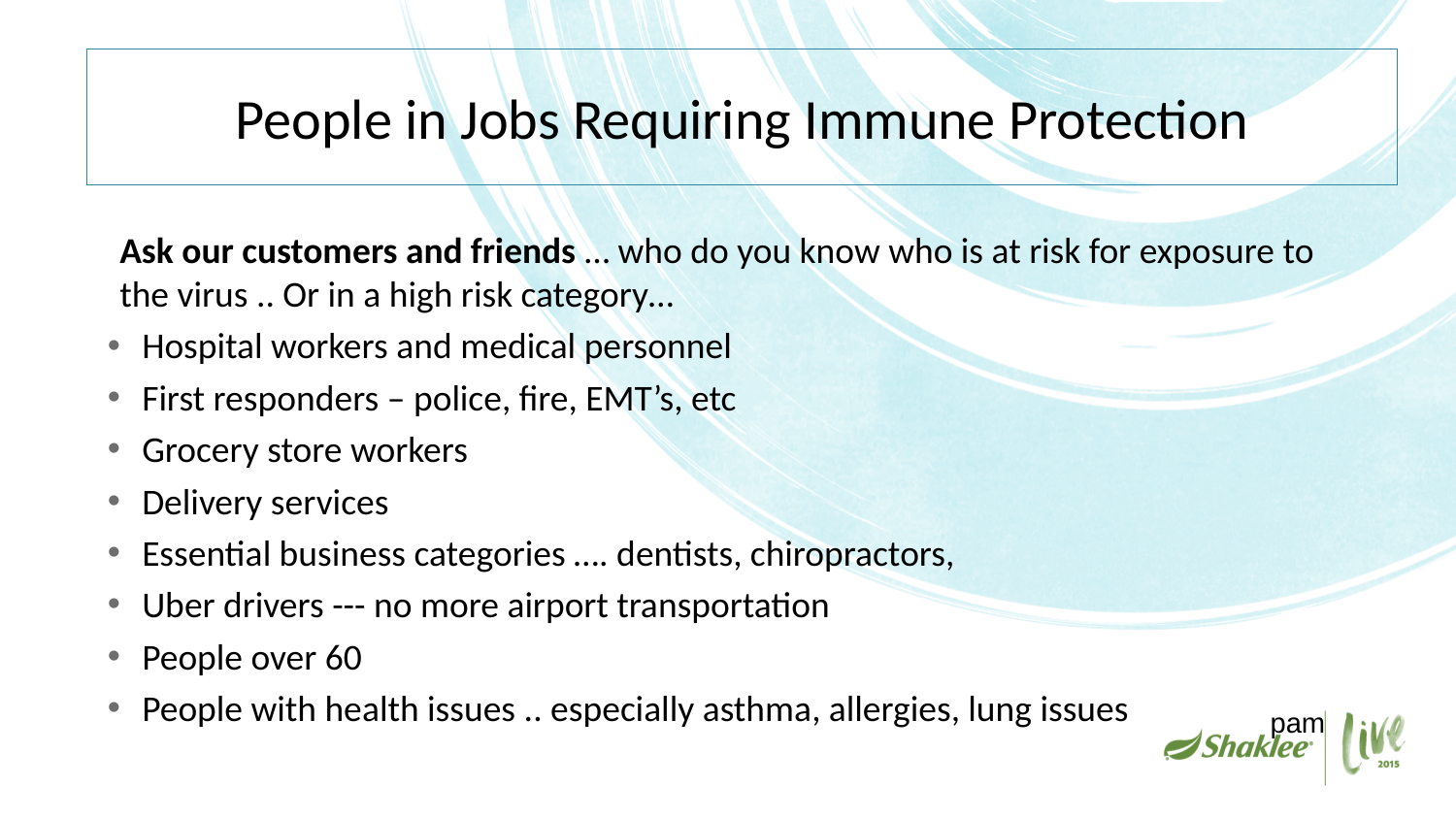

# People in Jobs Requiring Immune Protection
Ask our customers and friends … who do you know who is at risk for exposure to the virus .. Or in a high risk category…
Hospital workers and medical personnel
First responders – police, fire, EMT’s, etc
Grocery store workers
Delivery services
Essential business categories …. dentists, chiropractors,
Uber drivers --- no more airport transportation
People over 60
People with health issues .. especially asthma, allergies, lung issues

pam